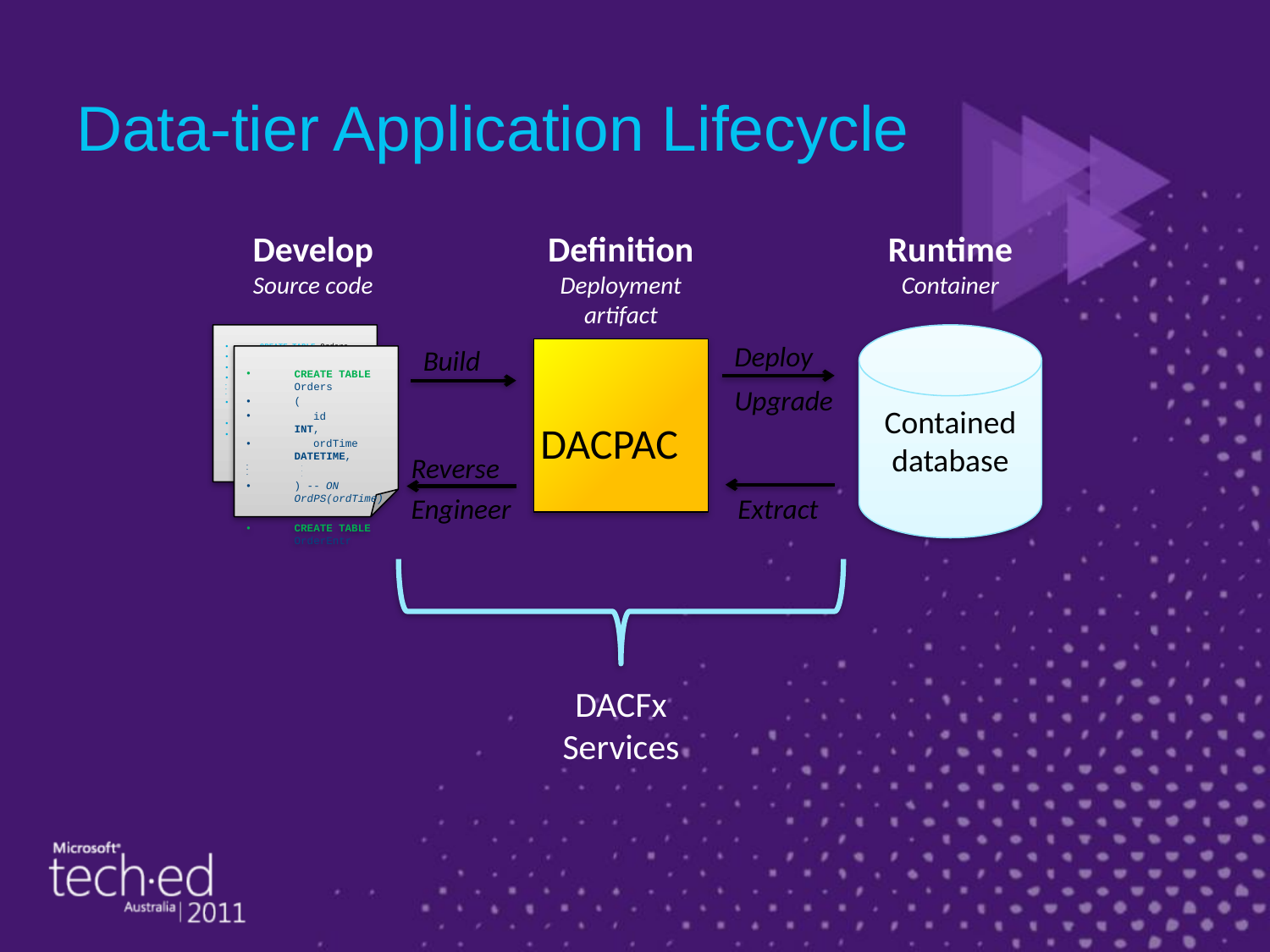

# Data-tier Application Lifecycle
Runtime
Container
Definition
Deployment artifact
Develop
Source code
Contained database

CREATE TABLE Orders
(
   id        INT,
   ordTime   DATETIME,
   .
   .
   .
) -- ON OrdPS(ordTime)

CREATE TABLE OrderEntr
(
Deploy

Upgrade
Build
DACPAC

CREATE TABLE Orders
(
   id        INT,
   ordTime   DATETIME,
   .
   .
   .
) -- ON OrdPS(ordTime)

CREATE TABLE OrderEntr

Reverse

Engineer
Extract
DACFx Services